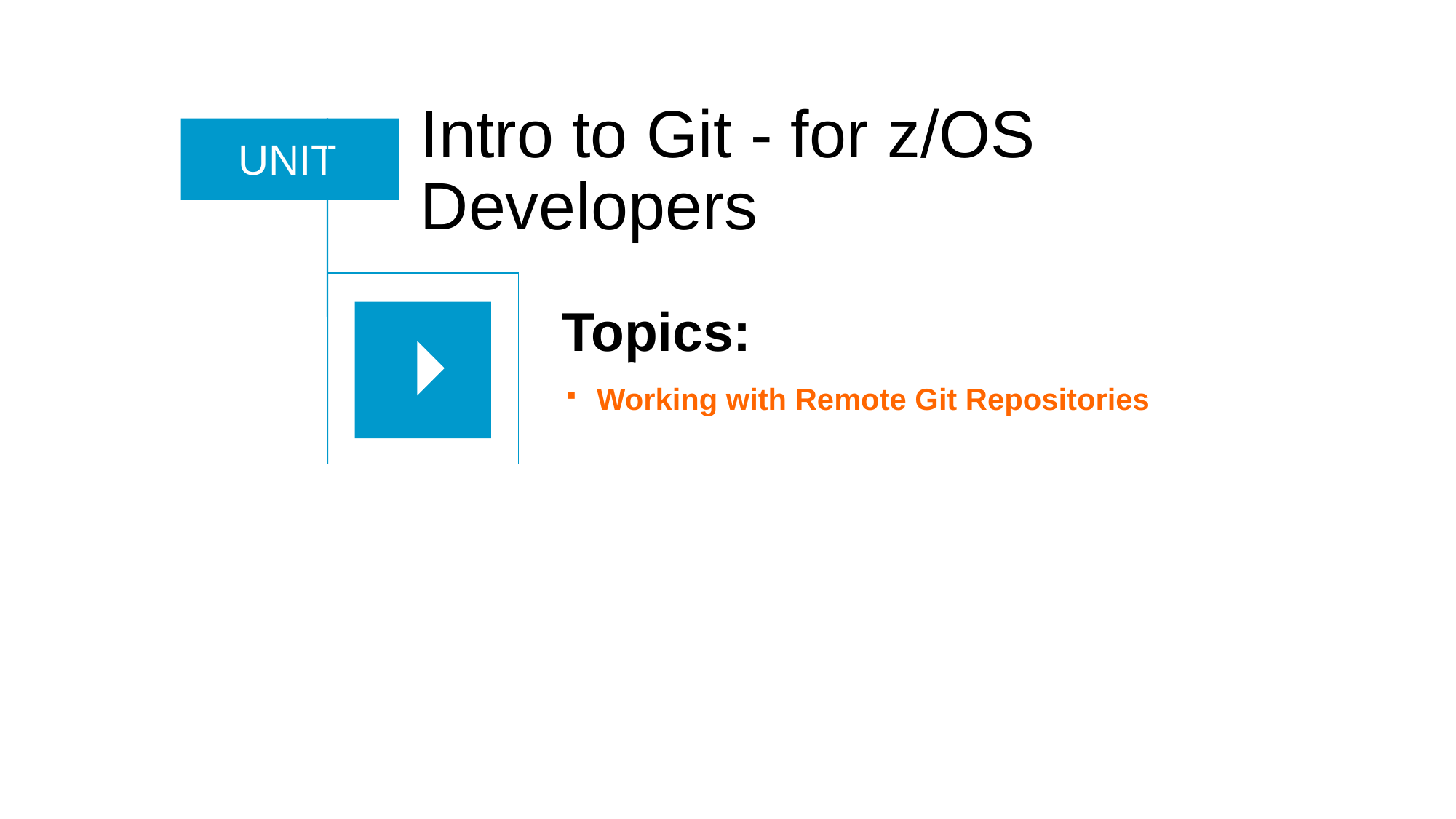

# Intro to Git - for z/OS Developers

UNIT

Topics:

Positioning and HEAD
   Working with Remote Git Repositories